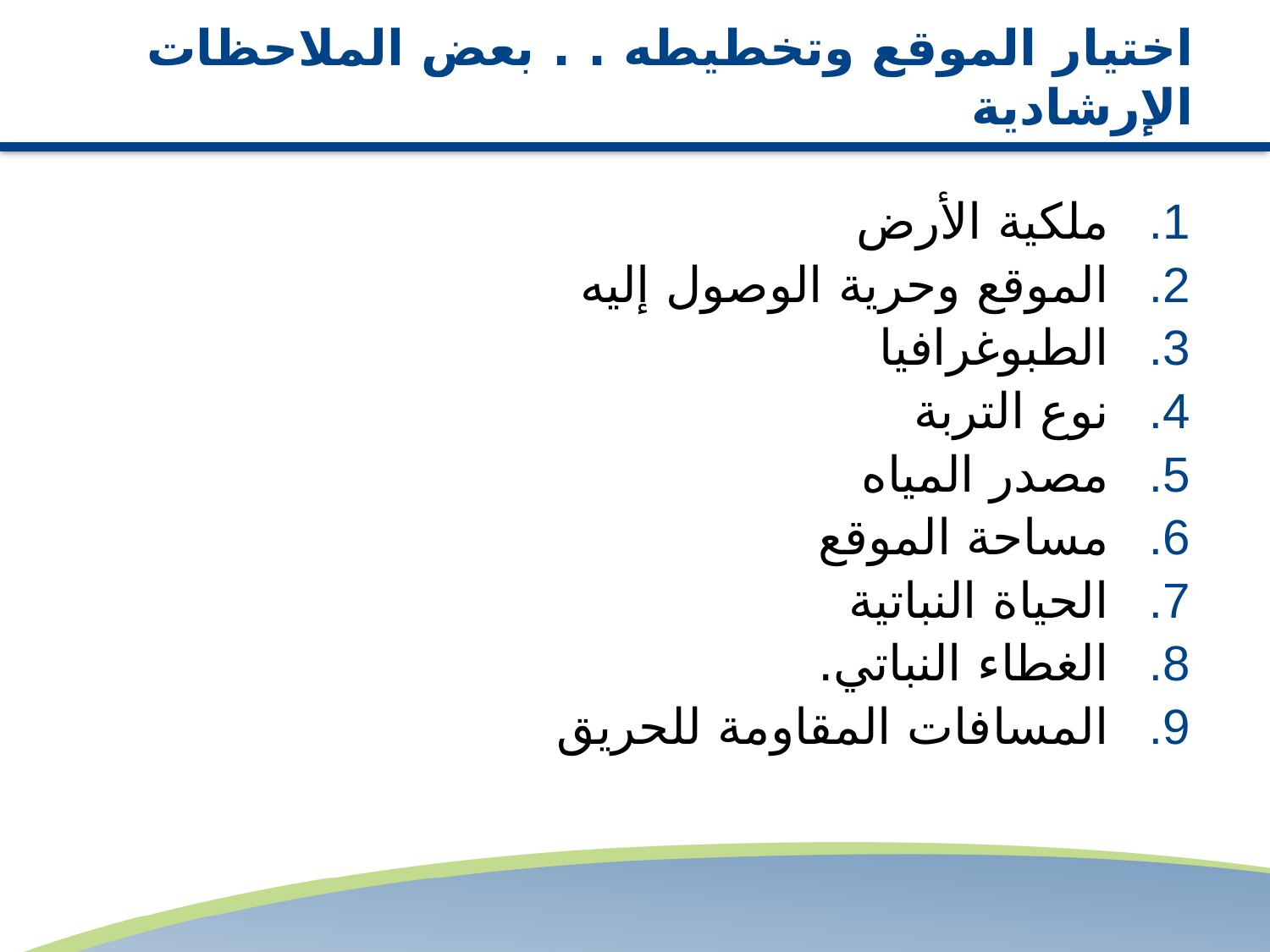

# اختيار الموقع وتخطيطه . . بعض الملاحظات الإرشادية
ملكية الأرض
الموقع وحرية الوصول إليه
الطبوغرافيا
نوع التربة
مصدر المياه
مساحة الموقع
الحياة النباتية
الغطاء النباتي.
المسافات المقاومة للحريق